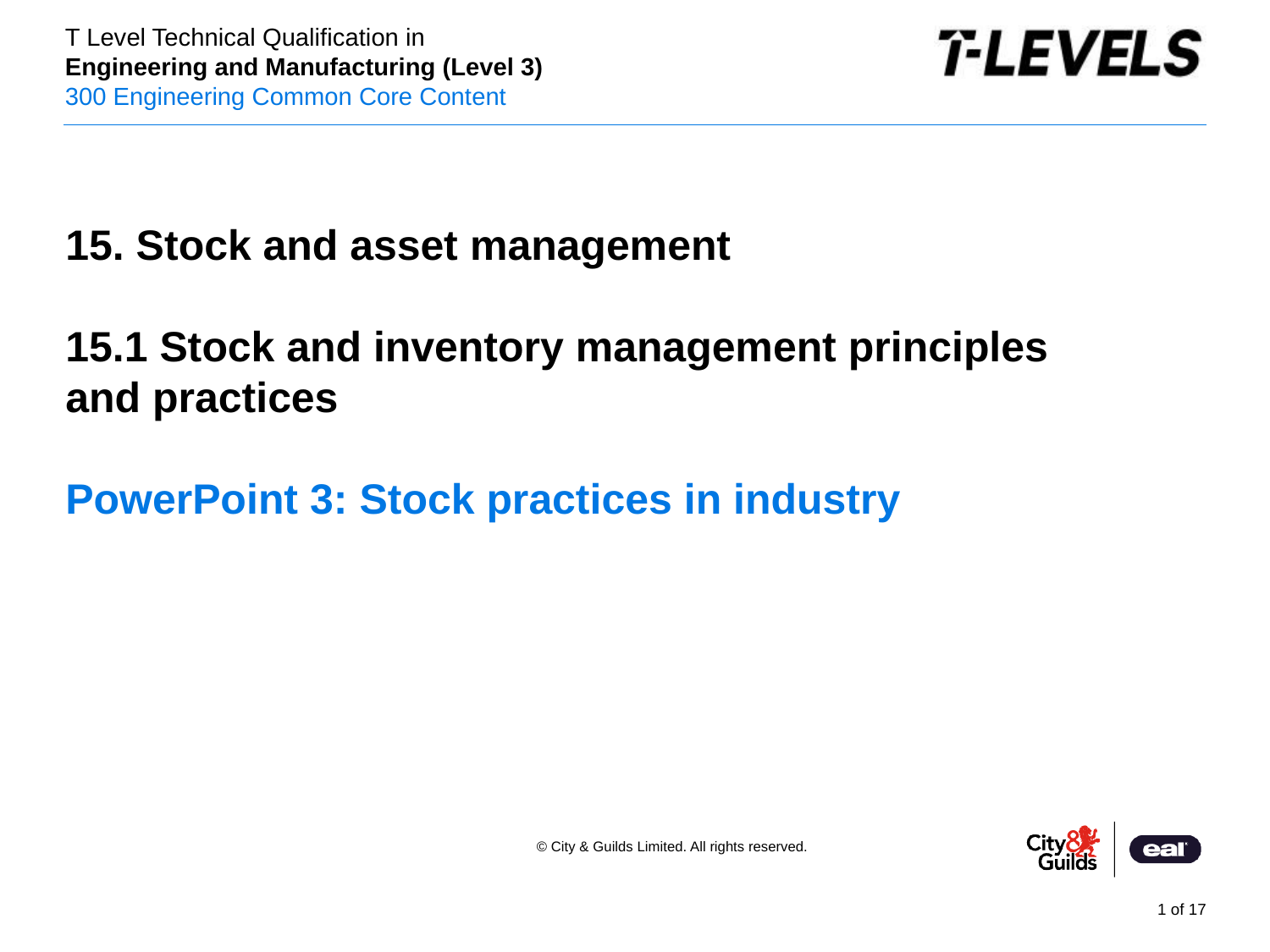

15. Stock and asset management

15.1 Stock and inventory management principles and practices

PowerPoint 3: Stock practices in industry